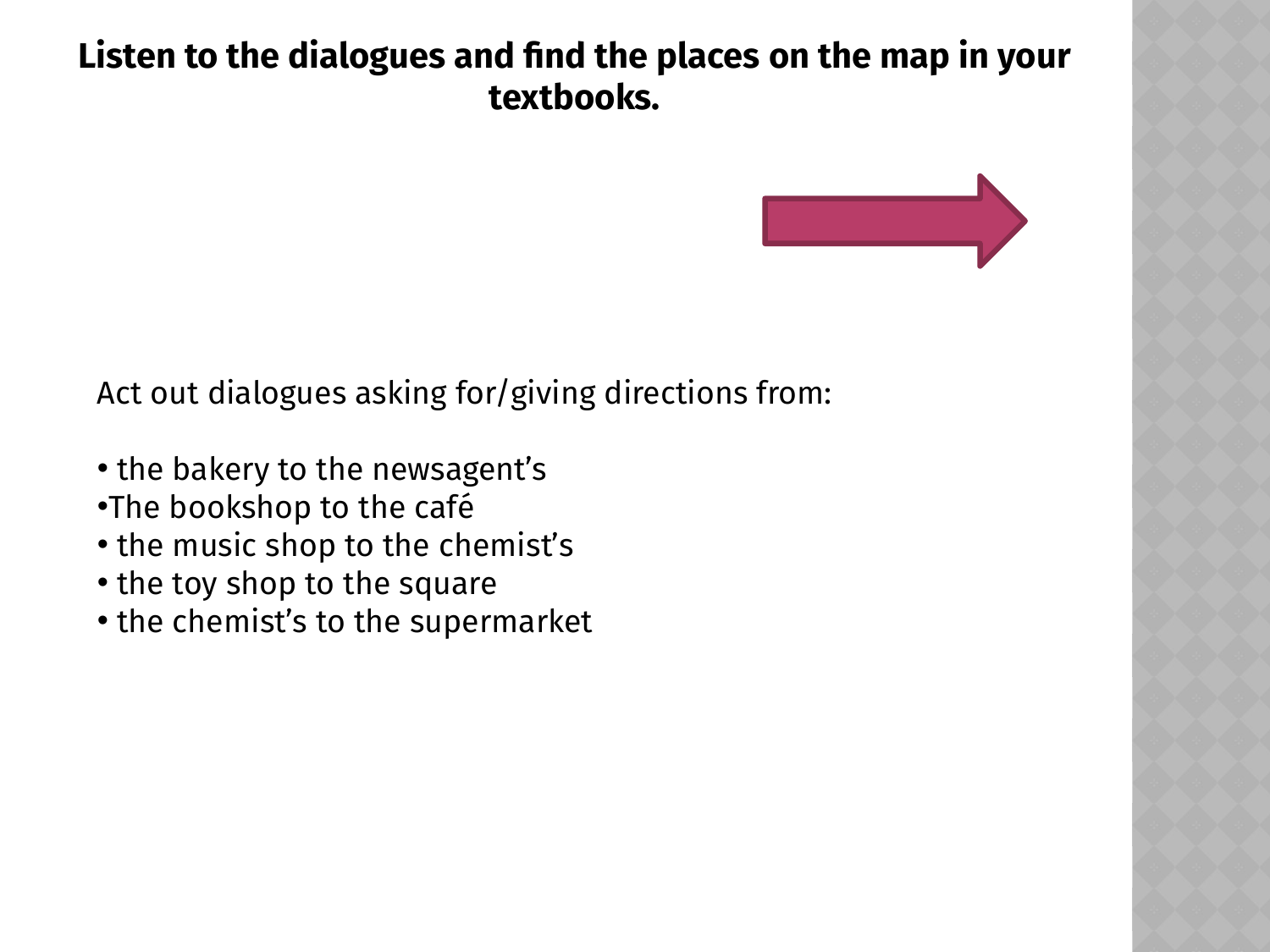

Listen to the dialogues and find the places on the map in your textbooks.

Act out dialogues asking for/giving directions from:

 the bakery to the newsagent’s
The bookshop to the café
 the music shop to the chemist’s
 the toy shop to the square
 the chemist’s to the supermarket